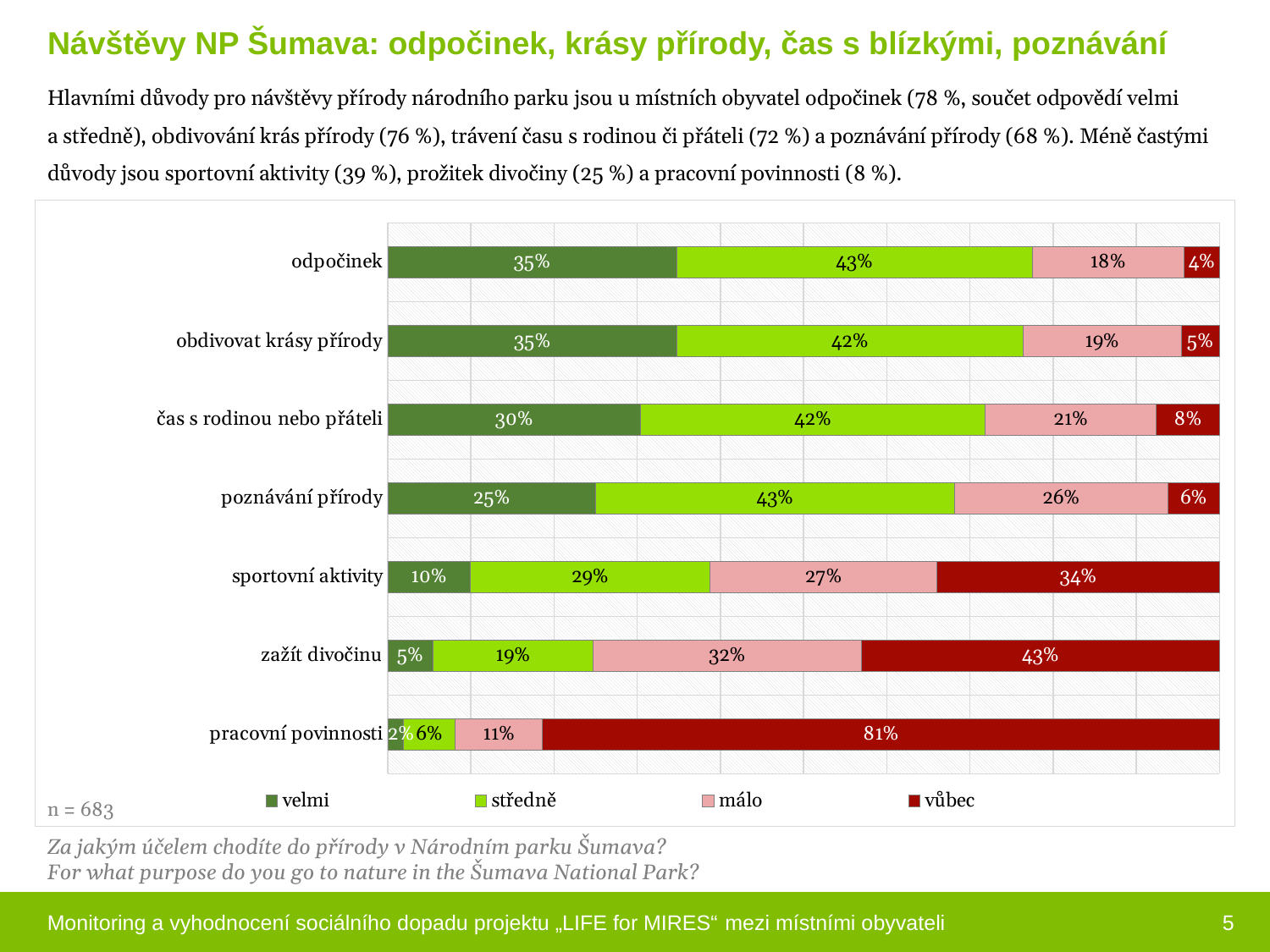

Návštěvy NP Šumava: odpočinek, krásy přírody, čas s blízkými, poznávání
Hlavními důvody pro návštěvy přírody národního parku jsou u místních obyvatel odpočinek (78 %, součet odpovědí velmi        a středně), obdivování krás přírody (76 %), trávení času s rodinou či přáteli (72 %) a poznávání přírody (68 %). Méně častými důvody jsou sportovní aktivity (39 %), prožitek divočiny (25 %) a pracovní povinnosti (8 %).

### Chart

| Category | velmi | středně | málo | vůbec |
|---|---|---|---|---|
| odpočinek | 0.347 | 0.428 | 0.182 | 0.043 |
| obdivovat krásy přírody | 0.347 | 0.416 | 0.19 | 0.046 |
| čas s rodinou nebo přáteli | 0.304 | 0.415 | 0.206 | 0.076 |
| poznávání přírody | 0.25 | 0.432 | 0.257 | 0.062 |
| sportovní aktivity | 0.099 | 0.289 | 0.273 | 0.34 |
| zažít divočinu | 0.054 | 0.193 | 0.323 | 0.431 |
| pracovní povinnosti | 0.019 | 0.062 | 0.105 | 0.814 |
n = 683
Za jakým účelem chodíte do přírody v Národním parku Šumava?
For what purpose do you go to nature in the Šumava National Park?
Monitoring a vyhodnocení sociálního dopadu projektu „LIFE for MIRES“ mezi místními obyvateli
5